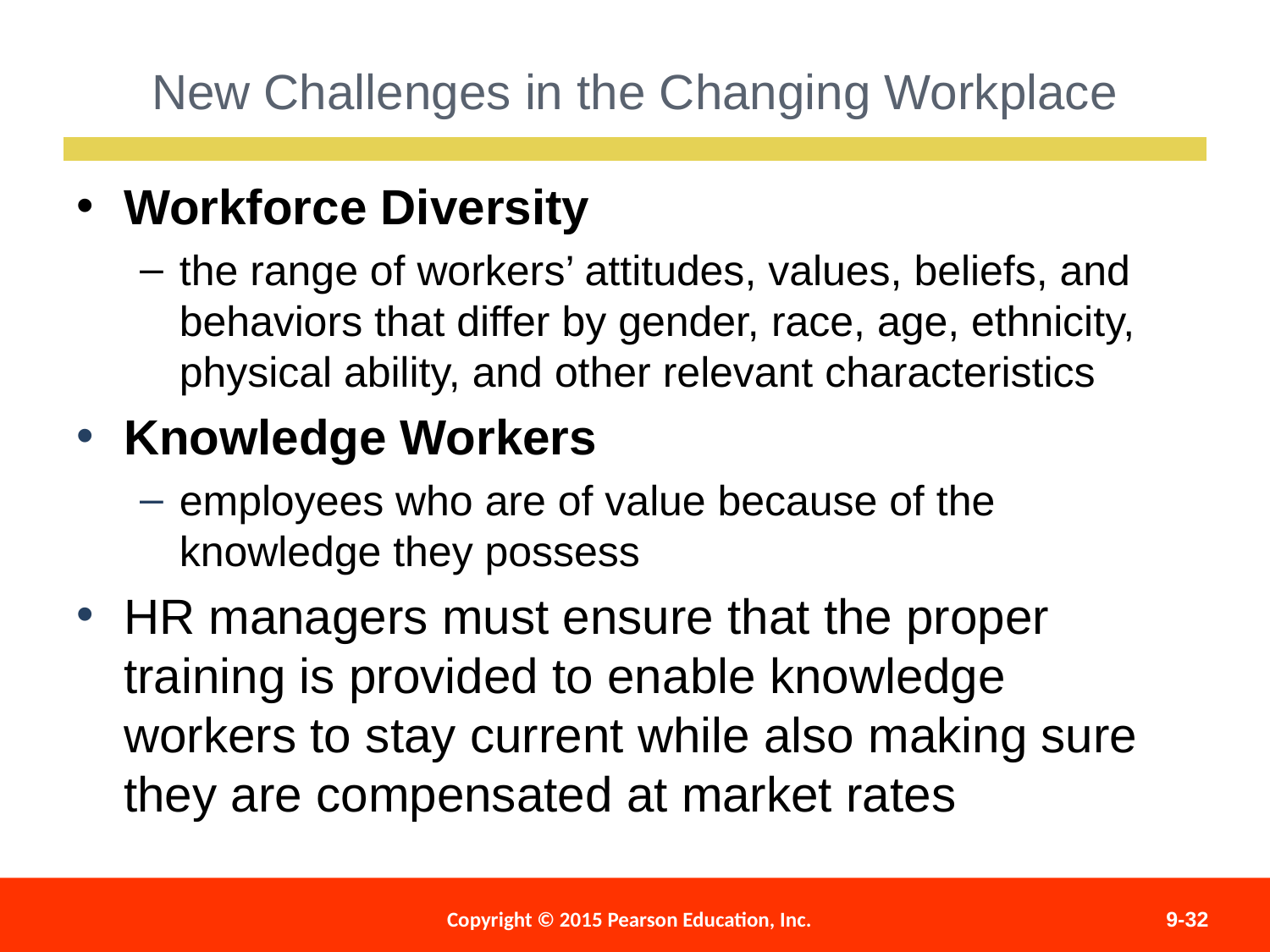

New Challenges in the Changing Workplace
Workforce Diversity
the range of workers’ attitudes, values, beliefs, and behaviors that differ by gender, race, age, ethnicity, physical ability, and other relevant characteristics
Knowledge Workers
employees who are of value because of the knowledge they possess
HR managers must ensure that the proper training is provided to enable knowledge workers to stay current while also making sure they are compensated at market rates